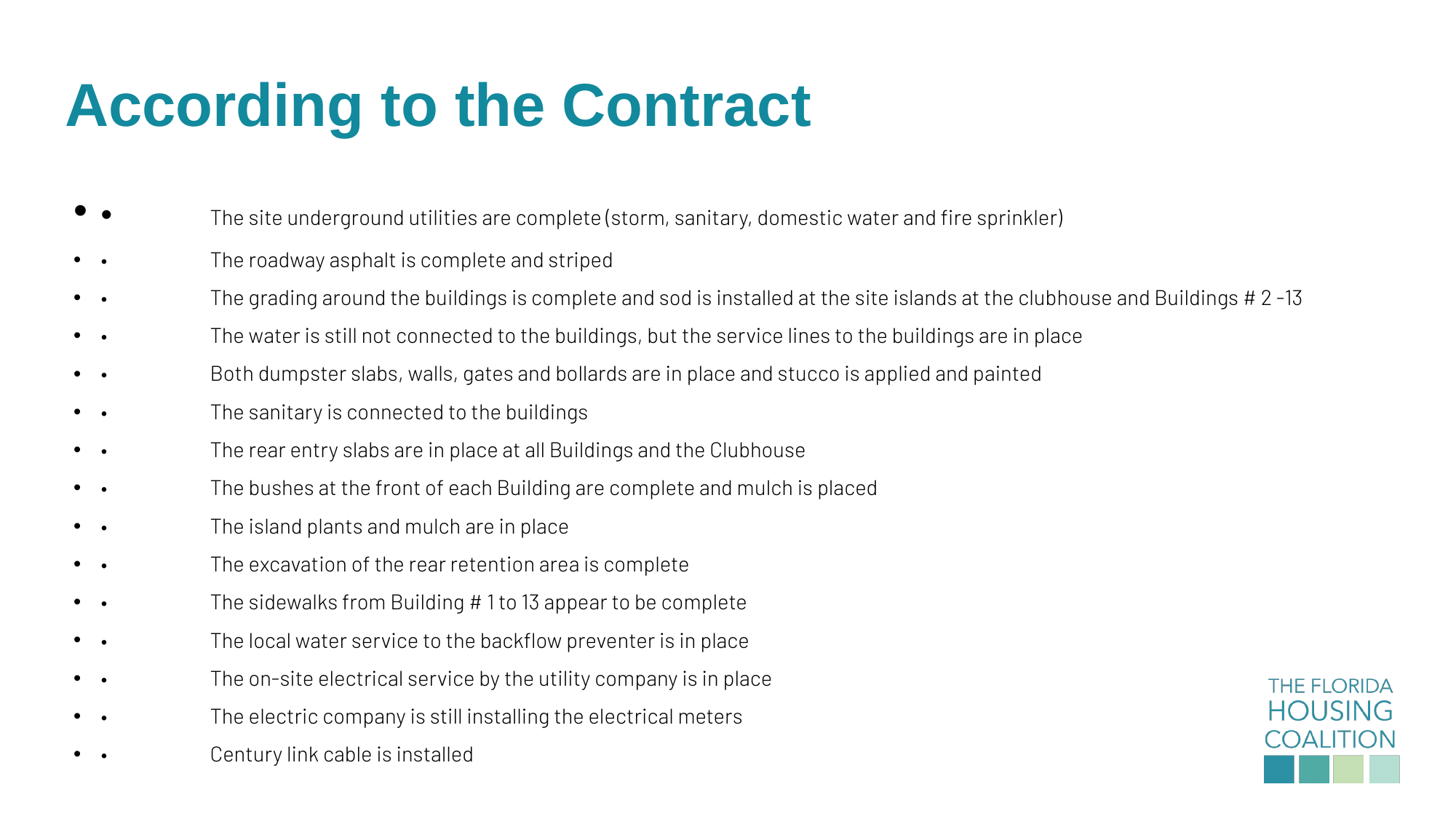

# According to the Contract
•	The site underground utilities are complete (storm, sanitary, domestic water and fire sprinkler)
•	The roadway asphalt is complete and striped
•	The grading around the buildings is complete and sod is installed at the site islands at the clubhouse and Buildings # 2 -13
•	The water is still not connected to the buildings, but the service lines to the buildings are in place
•	Both dumpster slabs, walls, gates and bollards are in place and stucco is applied and painted
•	The sanitary is connected to the buildings
•	The rear entry slabs are in place at all Buildings and the Clubhouse
•	The bushes at the front of each Building are complete and mulch is placed
•	The island plants and mulch are in place
•	The excavation of the rear retention area is complete
•	The sidewalks from Building # 1 to 13 appear to be complete
•	The local water service to the backflow preventer is in place
•	The on-site electrical service by the utility company is in place
•	The electric company is still installing the electrical meters
•	Century link cable is installed